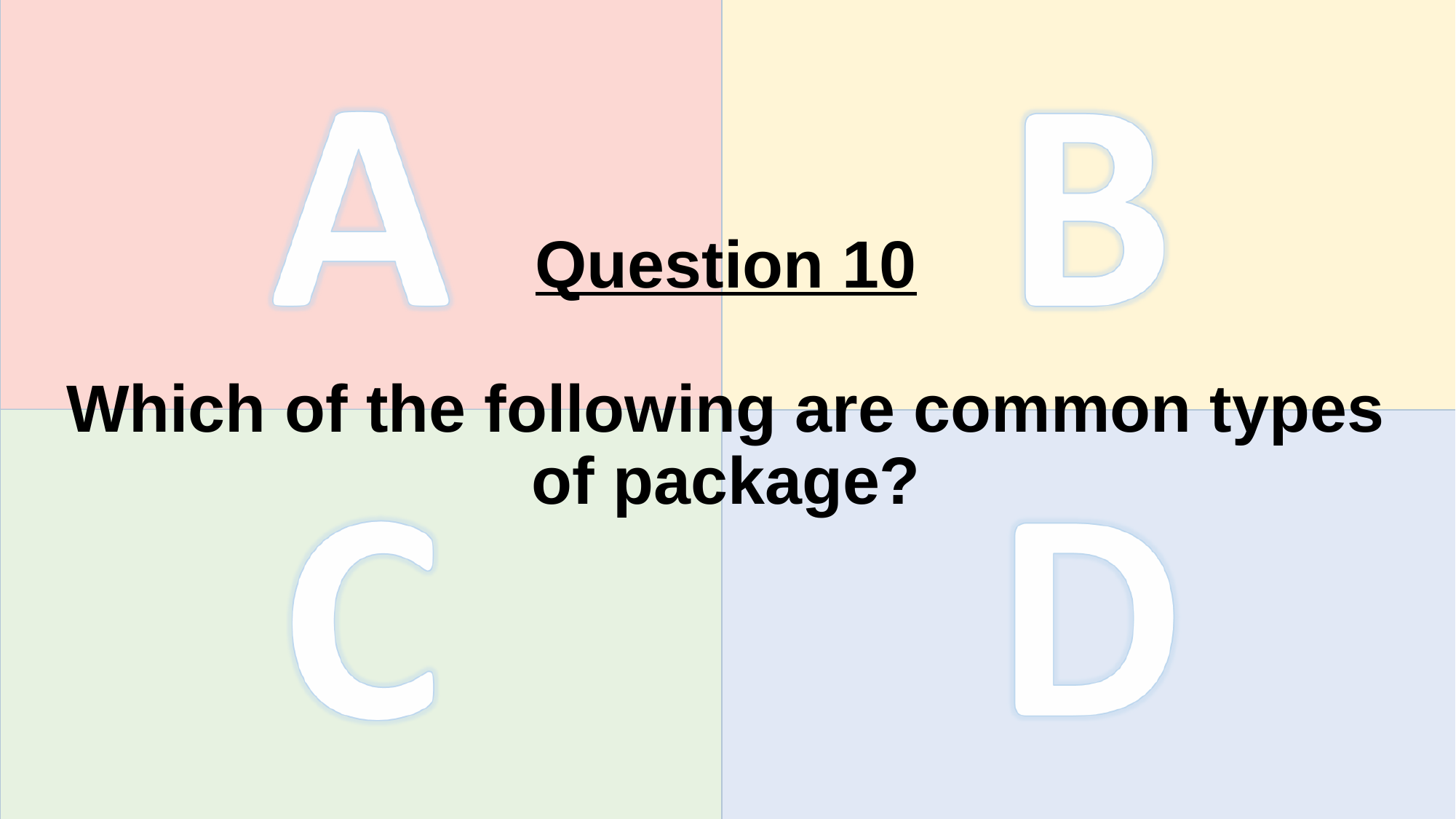

# Question 10 Which of the following are common types of package?